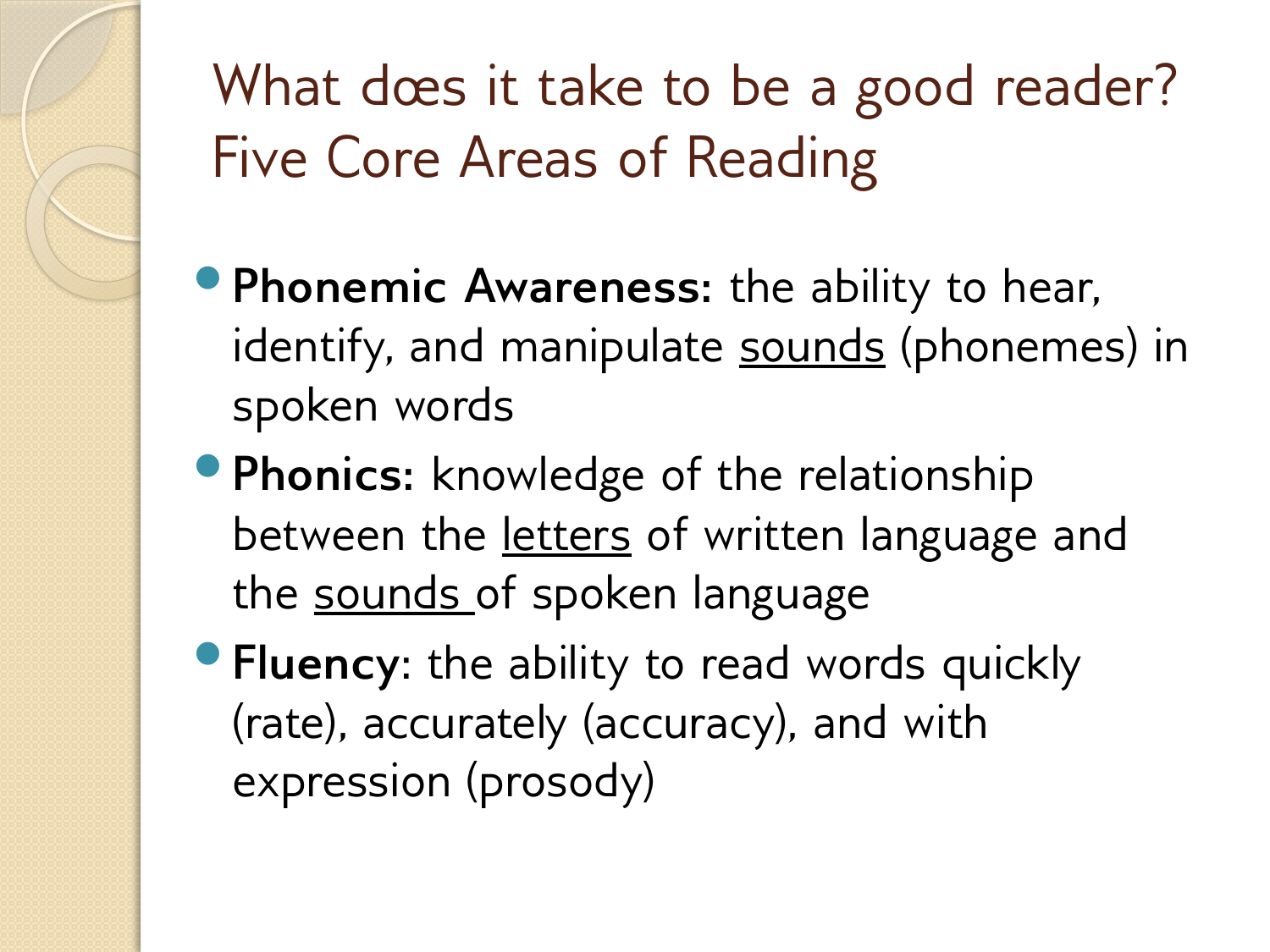

# What does it take to be a good reader? Five Core Areas of Reading
Phonemic Awareness: the ability to hear, identify, and manipulate sounds (phonemes) in spoken words
Phonics: knowledge of the relationship between the letters of written language and the sounds of spoken language
Fluency: the ability to read words quickly (rate), accurately (accuracy), and with expression (prosody)